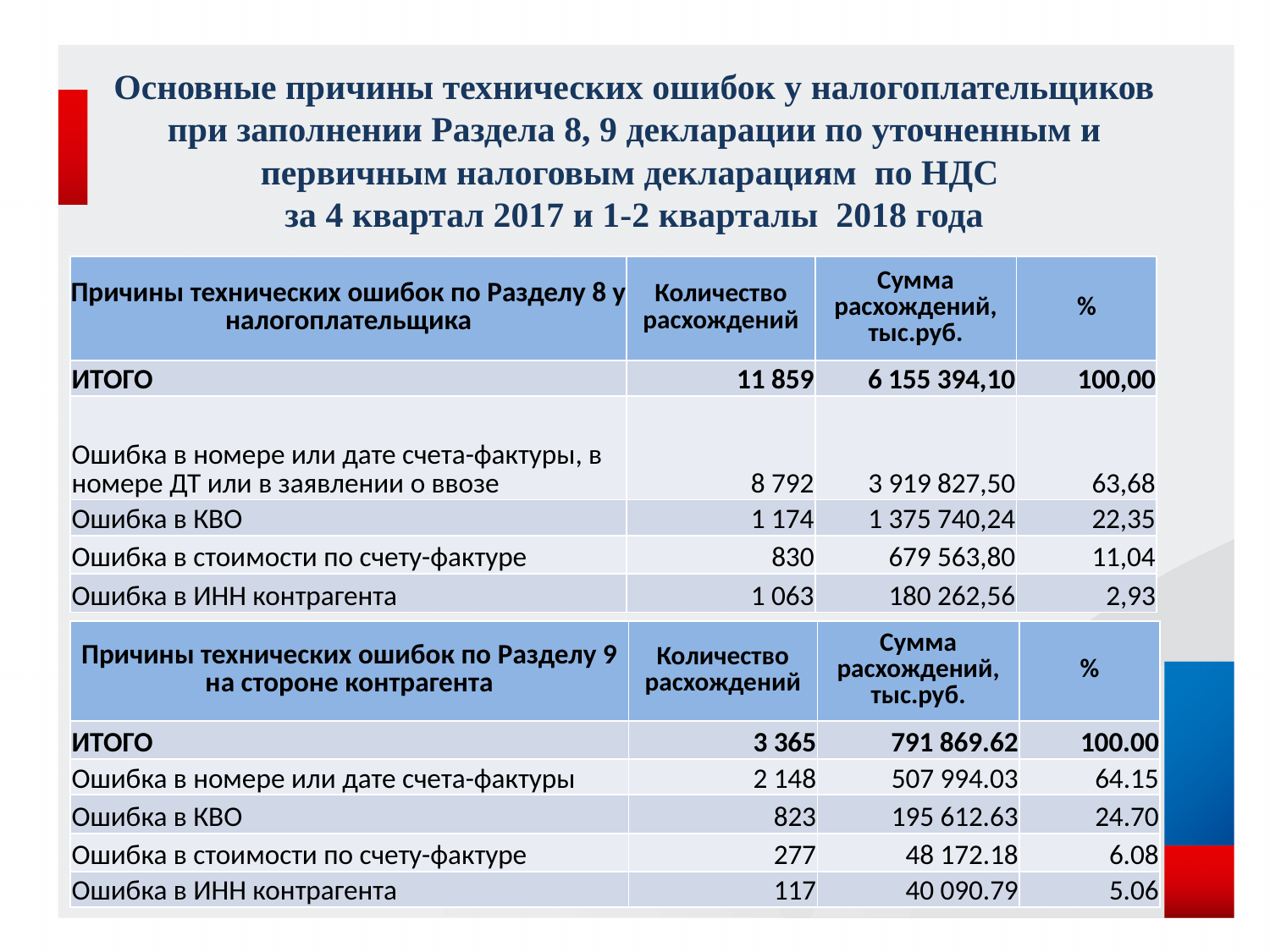

Основные причины технических ошибок у налогоплательщиков при заполнении Раздела 8, 9 декларации по уточненным и первичным налоговым декларациям  по НДС
за 4 квартал 2017 и 1-2 кварталы  2018 года
| Причины технических ошибок по Разделу 8 у налогоплательщика | Количество расхождений | Сумма расхождений, тыс.руб. | % |
| --- | --- | --- | --- |
| ИТОГО | 11 859 | 6 155 394,10 | 100,00 |
| Ошибка в номере или дате счета-фактуры, в номере ДТ или в заявлении о ввозе | 8 792 | 3 919 827,50 | 63,68 |
| Ошибка в КВО | 1 174 | 1 375 740,24 | 22,35 |
| Ошибка в стоимости по счету-фактуре | 830 | 679 563,80 | 11,04 |
| Ошибка в ИНН контрагента | 1 063 | 180 262,56 | 2,93 |
| Причины технических ошибок по Разделу 9 на стороне контрагента | Количество расхождений | Сумма расхождений, тыс.руб. | % |
| --- | --- | --- | --- |
| ИТОГО | 3 365 | 791 869.62 | 100.00 |
| Ошибка в номере или дате счета-фактуры | 2 148 | 507 994.03 | 64.15 |
| Ошибка в КВО | 823 | 195 612.63 | 24.70 |
| Ошибка в стоимости по счету-фактуре | 277 | 48 172.18 | 6.08 |
| Ошибка в ИНН контрагента | 117 | 40 090.79 | 5.06 |